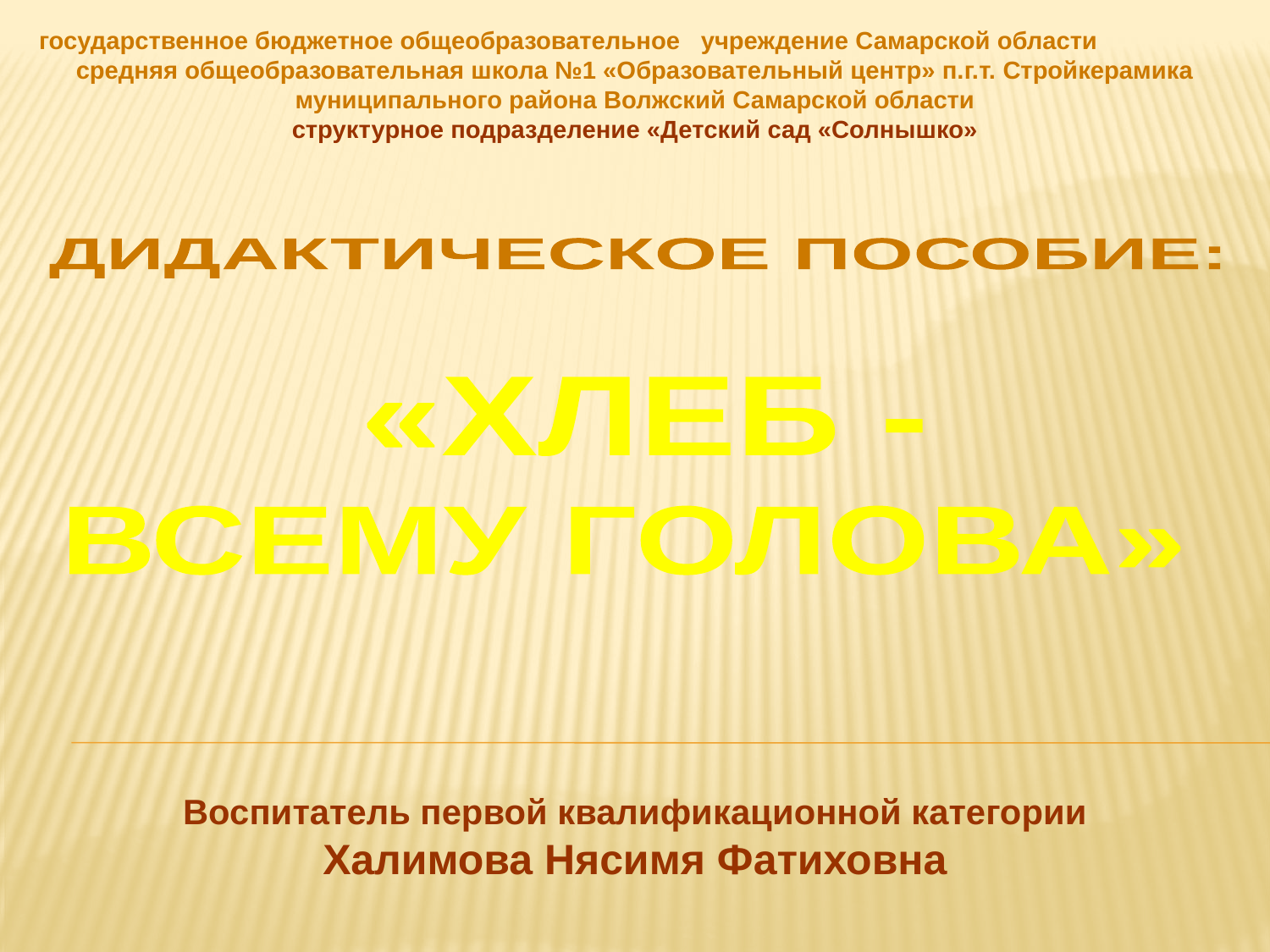

государственное бюджетное общеобразовательное   учреждение Самарской области                      средняя общеобразовательная школа №1 «Образовательный центр» п.г.т. Стройкерамика   муниципального района Волжский Самарской области
структурное подразделение «Детский сад «Солнышко»
ДИДАКТИЧЕСКОЕ ПОСОБИЕ:
«ХЛЕБ -
ВСЕМУ ГОЛОВА»
Воспитатель первой квалификационной категории
Халимова Нясимя Фатиховна